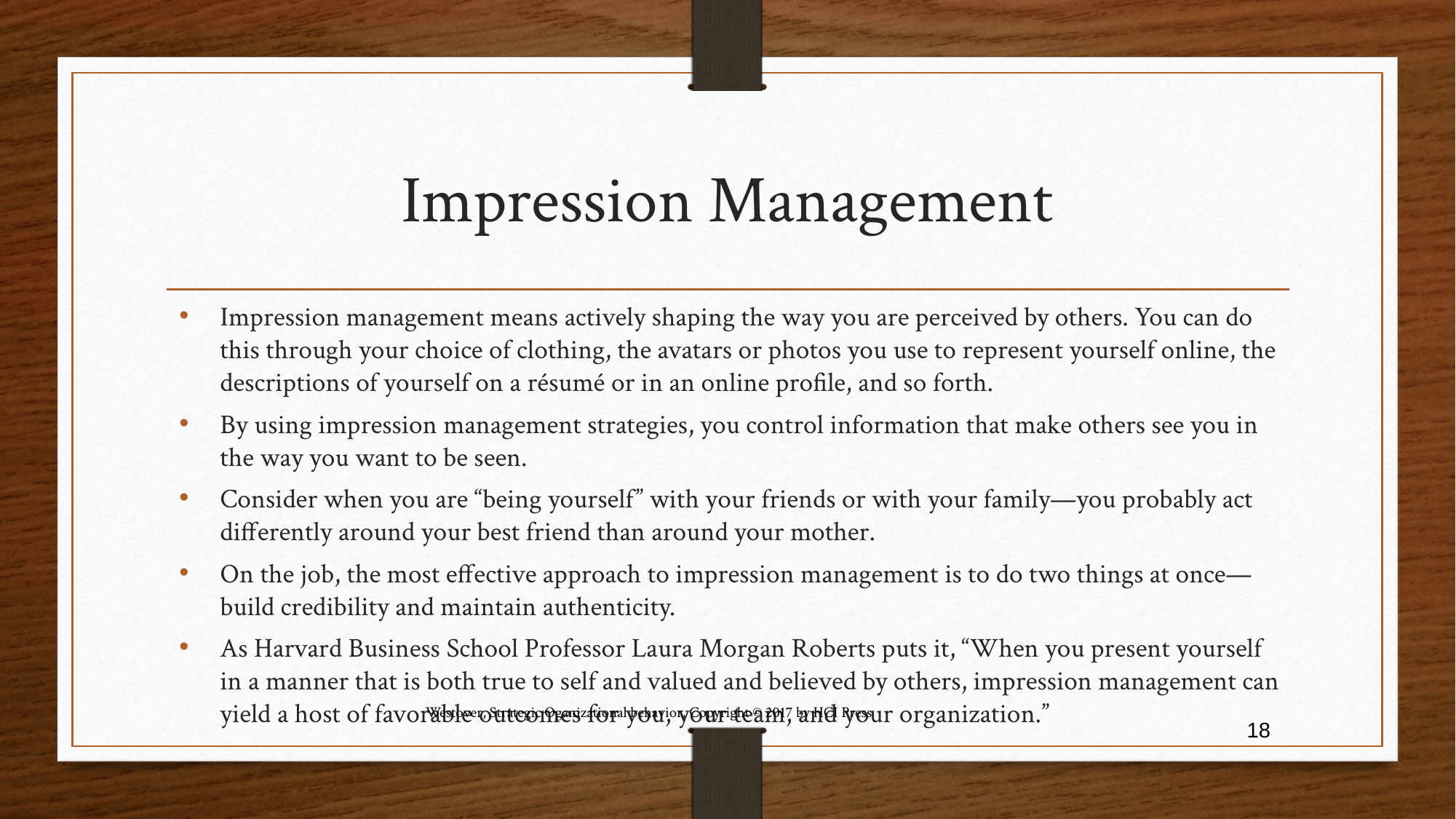

# Impression Management
Impression management means actively shaping the way you are perceived by others. You can do this through your choice of clothing, the avatars or photos you use to represent yourself online, the descriptions of yourself on a résumé or in an online profile, and so forth.
By using impression management strategies, you control information that make others see you in the way you want to be seen.
Consider when you are “being yourself” with your friends or with your family—you probably act differently around your best friend than around your mother.
On the job, the most effective approach to impression management is to do two things at once—build credibility and maintain authenticity.
As Harvard Business School Professor Laura Morgan Roberts puts it, “When you present yourself in a manner that is both true to self and valued and believed by others, impression management can yield a host of favorable outcomes for you, your team, and your organization.”
Westover, Strategic Oganizational behavior, Copyright © 2017 by HCI Press
18